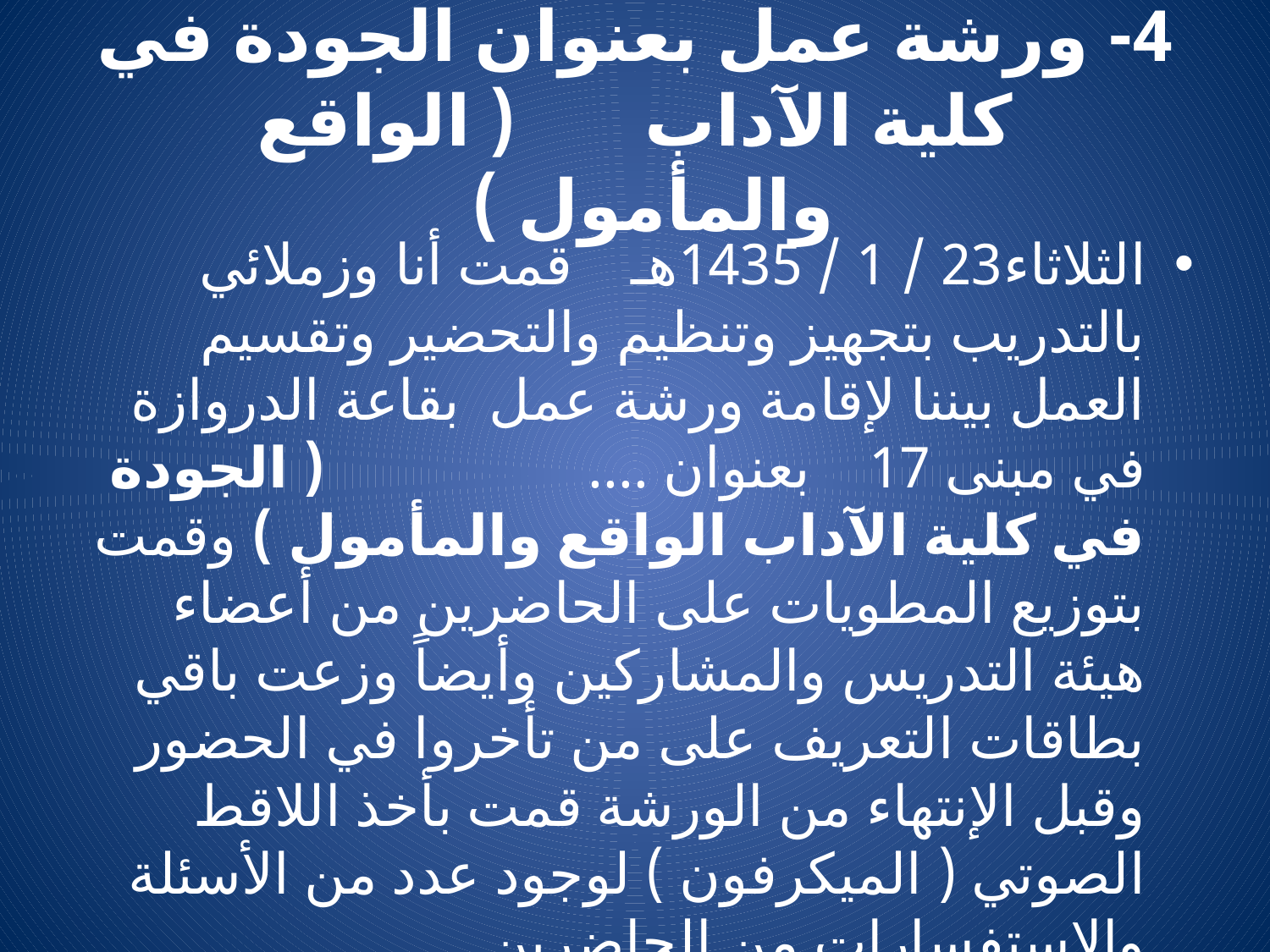

# 4- ورشة عمل بعنوان الجودة في كلية الآداب       ( الواقع والمأمول )
الثلاثاء23 / 1 / 1435هـ    قمت أنا وزملائي بالتدريب بتجهيز وتنظيم والتحضير وتقسيم العمل بيننا لإقامة ورشة عمل  بقاعة الدروازة في مبنى 17    بعنوان ....                  ( الجودة في كلية الآداب الواقع والمأمول ) وقمت بتوزيع المطويات على الحاضرين من أعضاء هيئة التدريس والمشاركين وأيضاً وزعت باقي بطاقات التعريف على من تأخروا في الحضور  وقبل الإنتهاء من الورشة قمت بأخذ اللاقط الصوتي ( الميكرفون ) لوجود عدد من الأسئلة والإستفسارات من الحاضرين